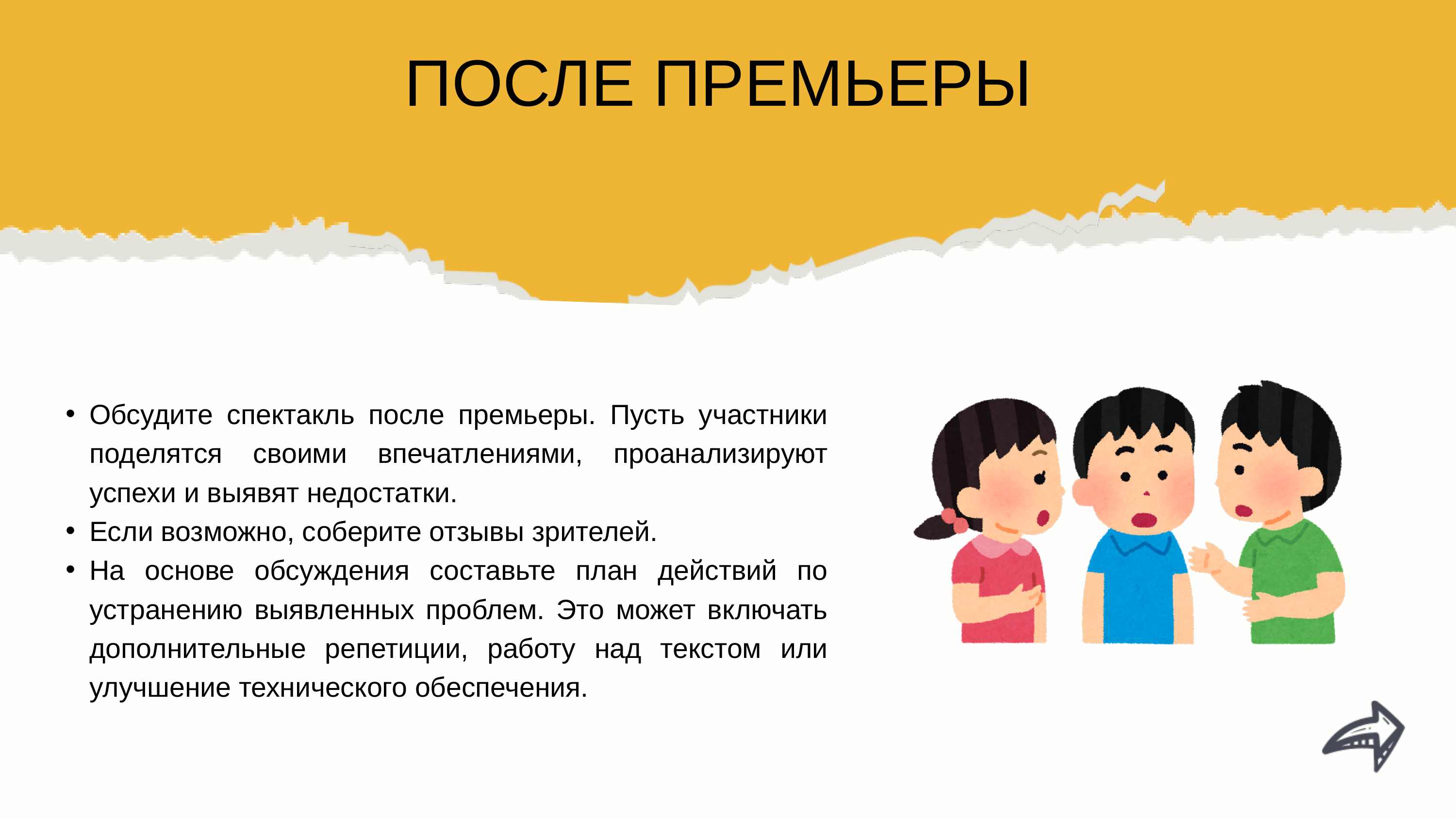

ПОСЛЕ ПРЕМЬЕРЫ

Обсудите спектакль после премьеры. Пусть участники поделятся своими впечатлениями, проанализируют успехи и выявят недостатки.
Если возможно, соберите отзывы зрителей.
На основе обсуждения составьте план действий по устранению выявленных проблем. Это может включать дополнительные репетиции, работу над текстом или улучшение технического обеспечения.